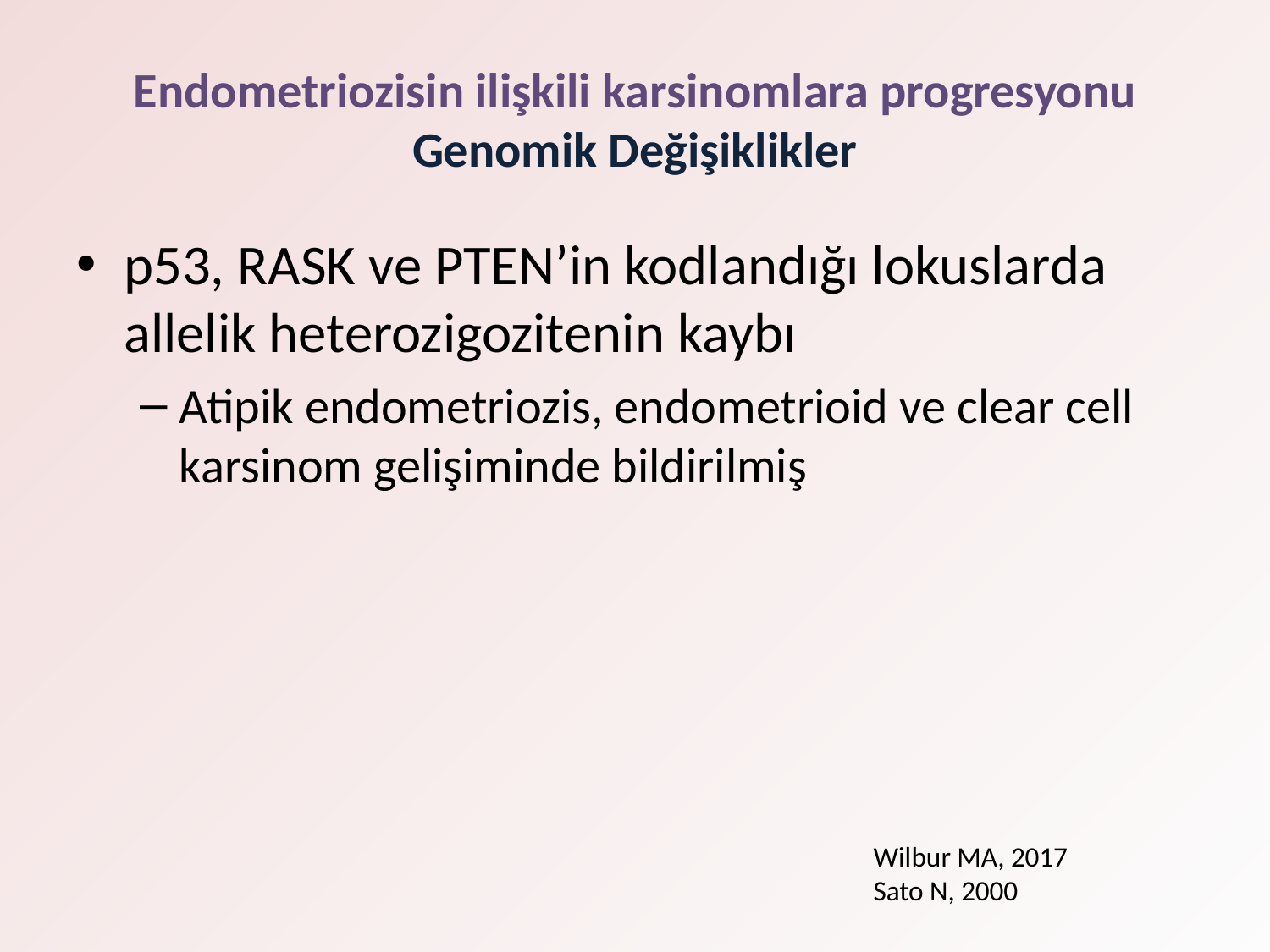

# Endometriozisin ilişkili karsinomlara progresyonu Genomik Değişiklikler
p53, RASK ve PTEN’in kodlandığı lokuslarda allelik heterozigozitenin kaybı
Atipik endometriozis, endometrioid ve clear cell karsinom gelişiminde bildirilmiş

Wilbur MA, 2017
Sato N, 2000